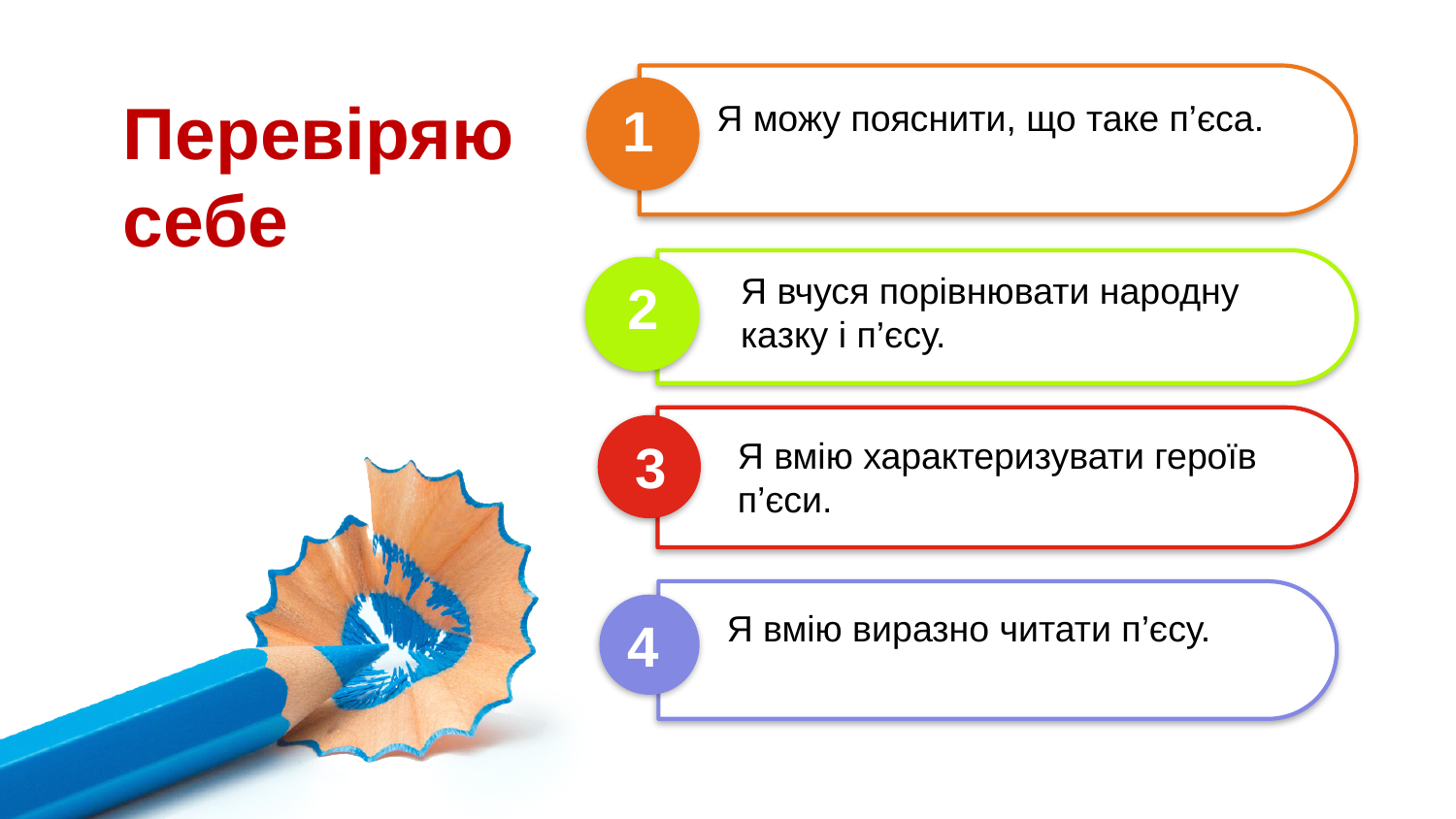

Перевіряю себе

1
Я можу пояснити, що таке п’єса.

Я вчуся порівнювати народну
казку і п’єсу.
2

3
Я вмію характеризувати героїв
п’єси.

Я вмію виразно читати п’єсу.
4